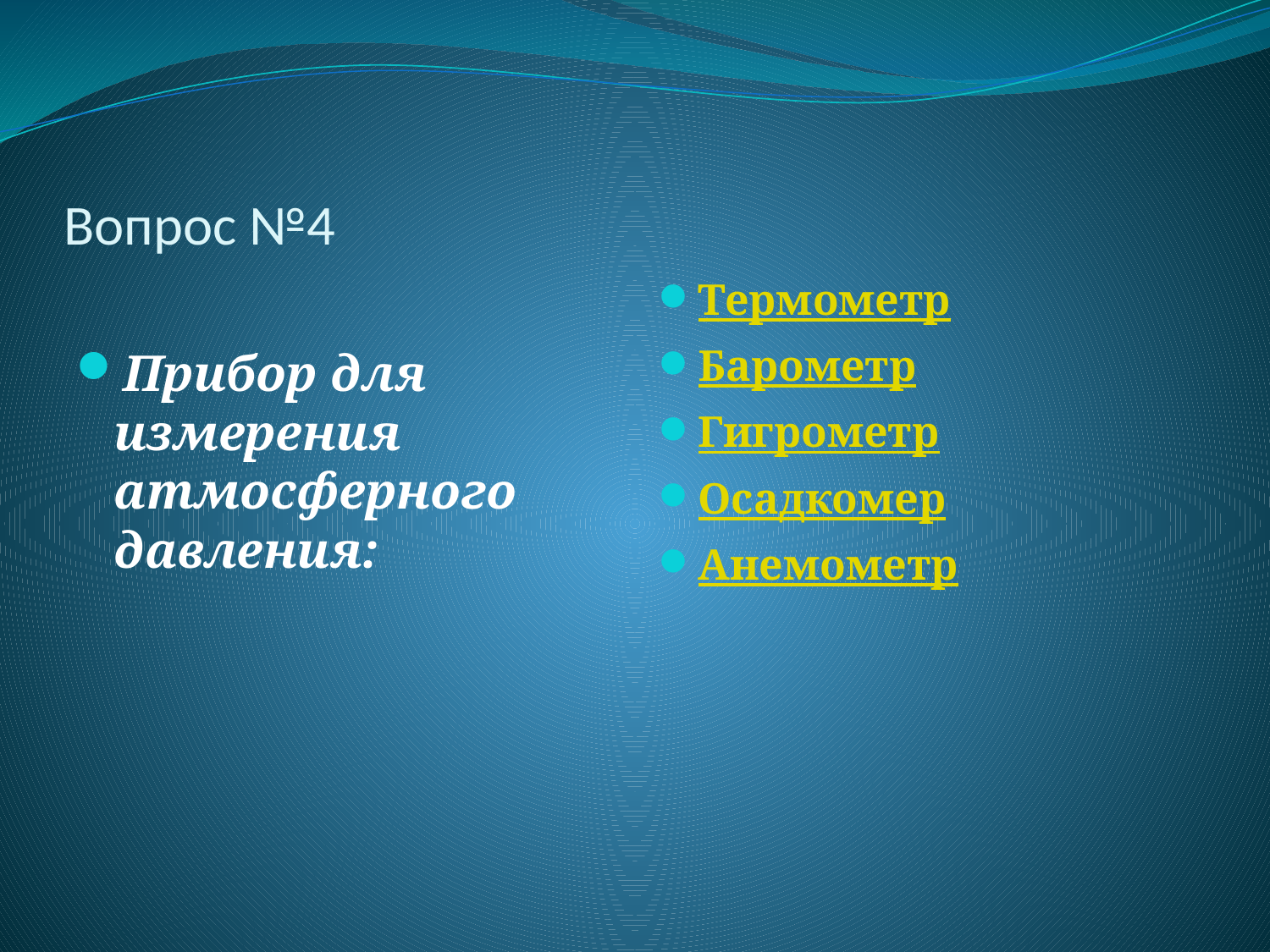

# Вопрос №4

Прибор для измерения атмосферного давления:
Термометр
Барометр
Гигрометр
Осадкомер
Анемометр